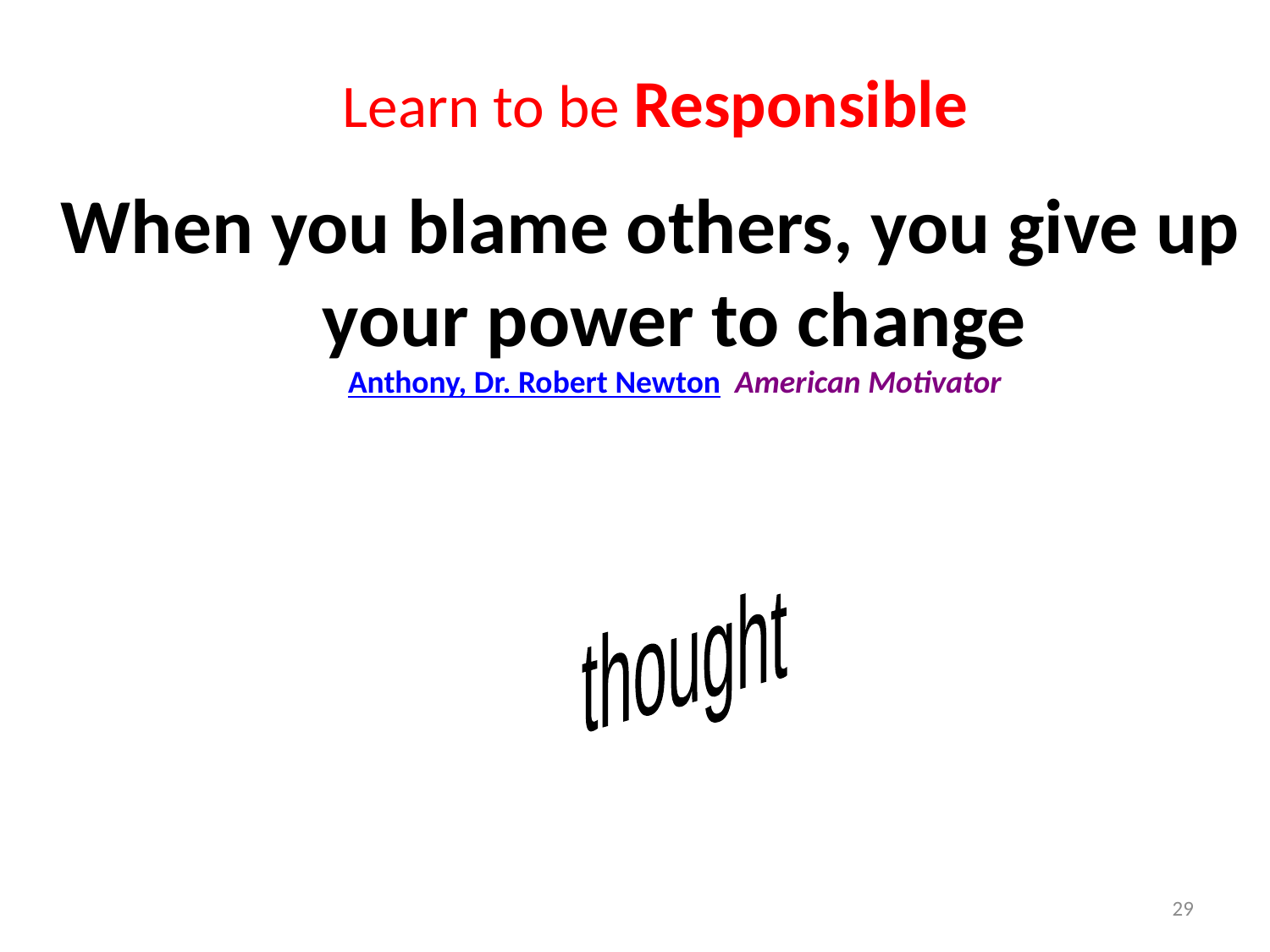

# Learn to be Responsible
When you blame others, you give up your power to change
Anthony, Dr. Robert Newton  American Motivator

thought
29